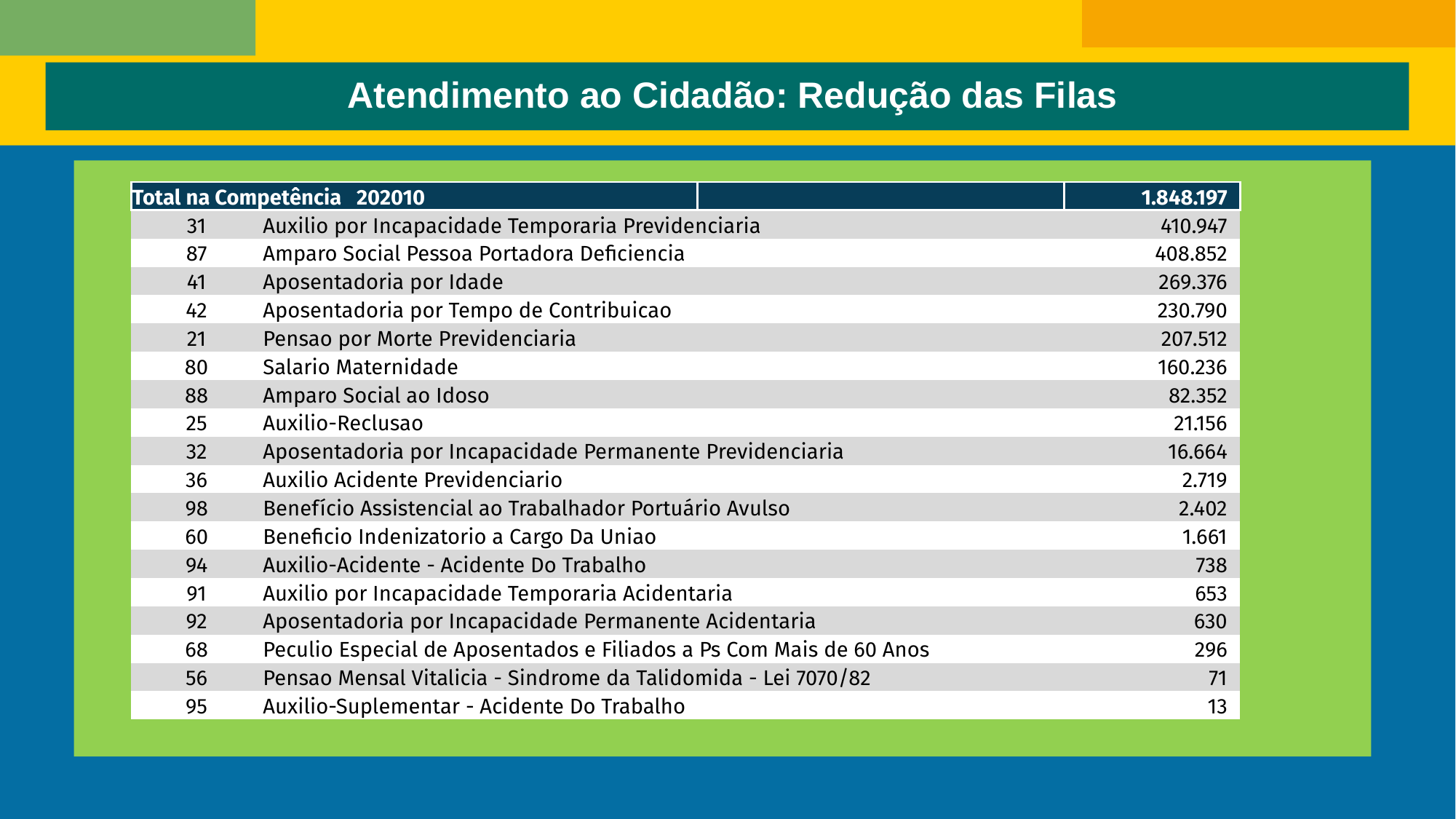

Atendimento ao Cidadão: Redução das Filas

| Total na Competência 202010 |  |  | 1.848.197 |
| --- | --- | --- | --- |
| 31 | Auxilio por Incapacidade Temporaria Previdenciaria |  | 410.947 |
| 87 | Amparo Social Pessoa Portadora Deficiencia |  | 408.852 |
| 41 | Aposentadoria por Idade |  | 269.376 |
| 42 | Aposentadoria por Tempo de Contribuicao |  | 230.790 |
| 21 | Pensao por Morte Previdenciaria |  | 207.512 |
| 80 | Salario Maternidade |  | 160.236 |
| 88 | Amparo Social ao Idoso |  | 82.352 |
| 25 | Auxilio-Reclusao |  | 21.156 |
| 32 | Aposentadoria por Incapacidade Permanente Previdenciaria |  | 16.664 |
| 36 | Auxilio Acidente Previdenciario |  | 2.719 |
| 98 | Benefício Assistencial ao Trabalhador Portuário Avulso |  | 2.402 |
| 60 | Beneficio Indenizatorio a Cargo Da Uniao |  | 1.661 |
| 94 | Auxilio-Acidente - Acidente Do Trabalho |  | 738 |
| 91 | Auxilio por Incapacidade Temporaria Acidentaria |  | 653 |
| 92 | Aposentadoria por Incapacidade Permanente Acidentaria |  | 630 |
| 68 | Peculio Especial de Aposentados e Filiados a Ps Com Mais de 60 Anos |  | 296 |
| 56 | Pensao Mensal Vitalicia - Sindrome da Talidomida - Lei 7070/82 |  | 71 |
| 95 | Auxilio-Suplementar - Acidente Do Trabalho |  | 13 |
Evolução das filas de reconhecimento inicial de direitos